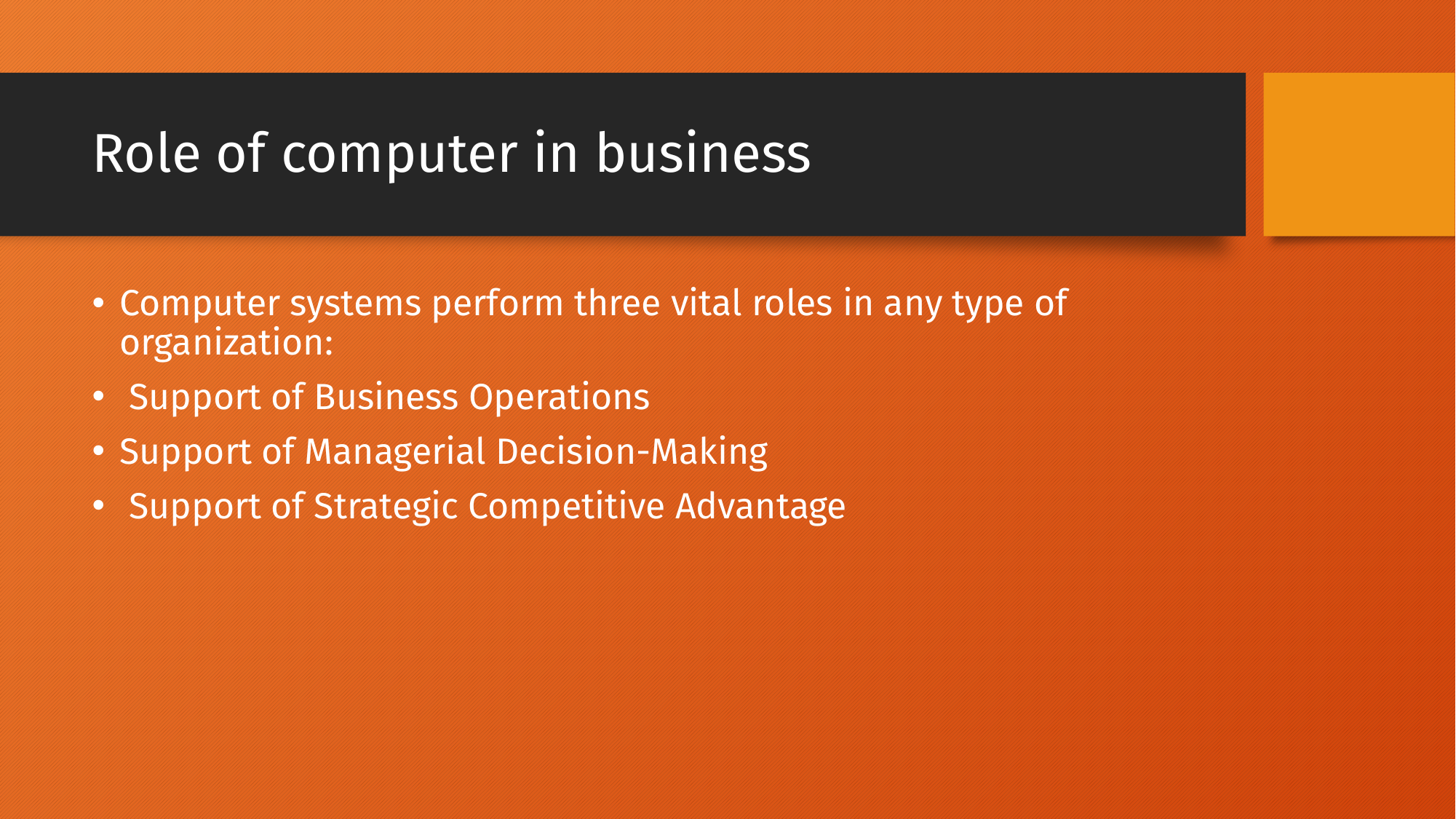

# Role of computer in business
Computer systems perform three vital roles in any type of organization:
 Support of Business Operations
Support of Managerial Decision-Making
 Support of Strategic Competitive Advantage